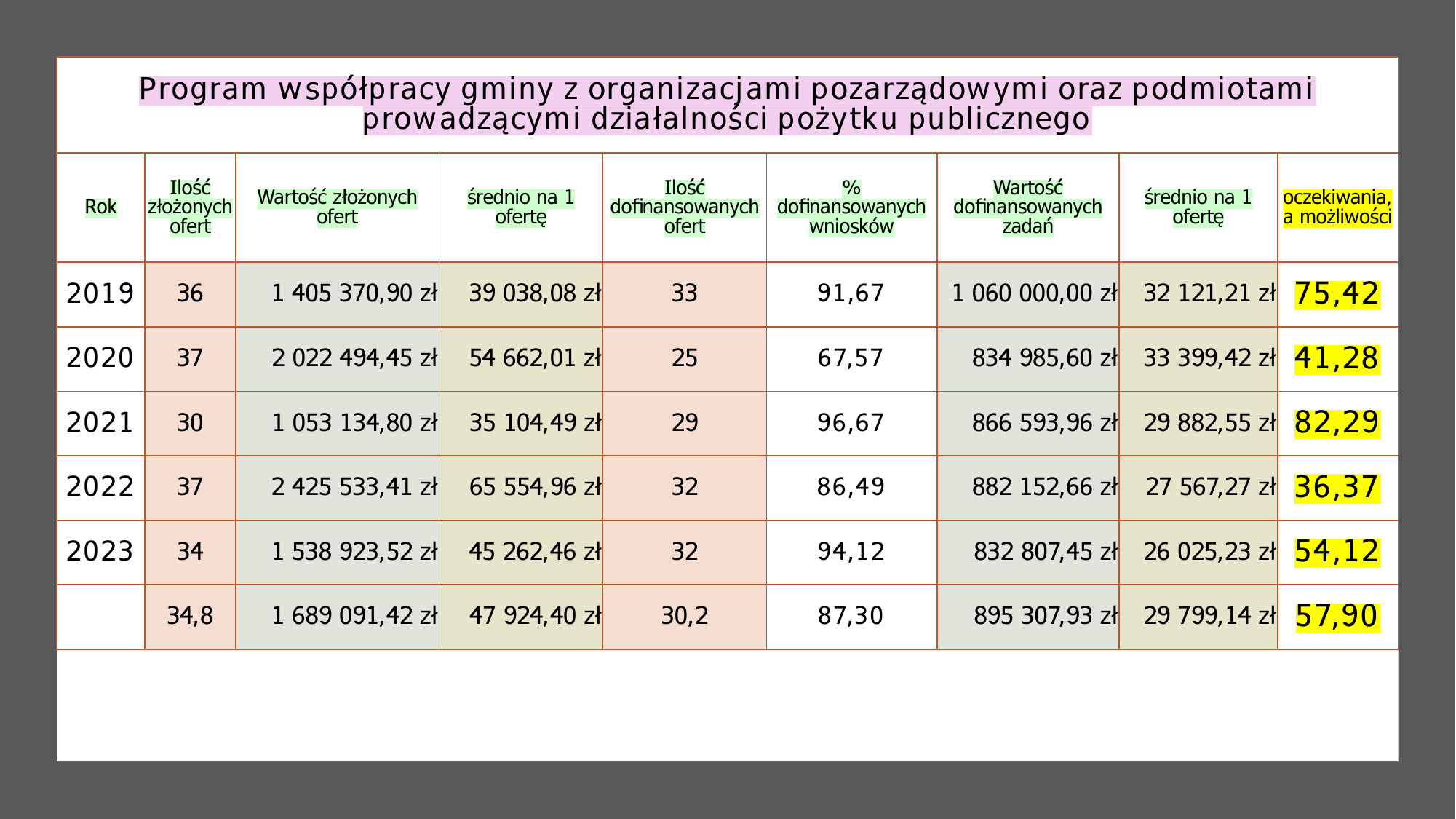

| Program współpracy gminy z organizacjami pozarządowymi oraz podmiotami prowadzącymi działalności pożytku publicznego |  |  |  |  |  |  |  |  |
| --- | --- | --- | --- | --- | --- | --- | --- | --- |
| Rok | Ilość złożonych ofert | Wartość złożonych ofert | średnio na 1 ofertę | Ilość dofinansowanych ofert | % dofinansowanych wniosków | Wartość dofinansowanych zadań | średnio na 1 ofertę | oczekiwania, a możliwości |
| 2019 | 36 | 1 405 370,90 zł | 39 038,08 zł | 33 | 91,67 | 1 060 000,00 zł | 32 121,21 zł | 75,42 |
| 2020 | 37 | 2 022 494,45 zł | 54 662,01 zł | 25 | 67,57 | 834 985,60 zł | 33 399,42 zł | 41,28 |
| 2021 | 30 | 1 053 134,80 zł | 35 104,49 zł | 29 | 96,67 | 866 593,96 zł | 29 882,55 zł | 82,29 |
| 2022 | 37 | 2 425 533,41 zł | 65 554,96 zł | 32 | 86,49 | 882 152,66 zł | 27 567,27 zł | 36,37 |
| 2023 | 34 | 1 538 923,52 zł | 45 262,46 zł | 32 | 94,12 | 832 807,45 zł | 26 025,23 zł | 54,12 |
|  | 34,8 | 1 689 091,42 zł | 47 924,40 zł | 30,2 | 87,30 | 895 307,93 zł | 29 799,14 zł | 57,90 |